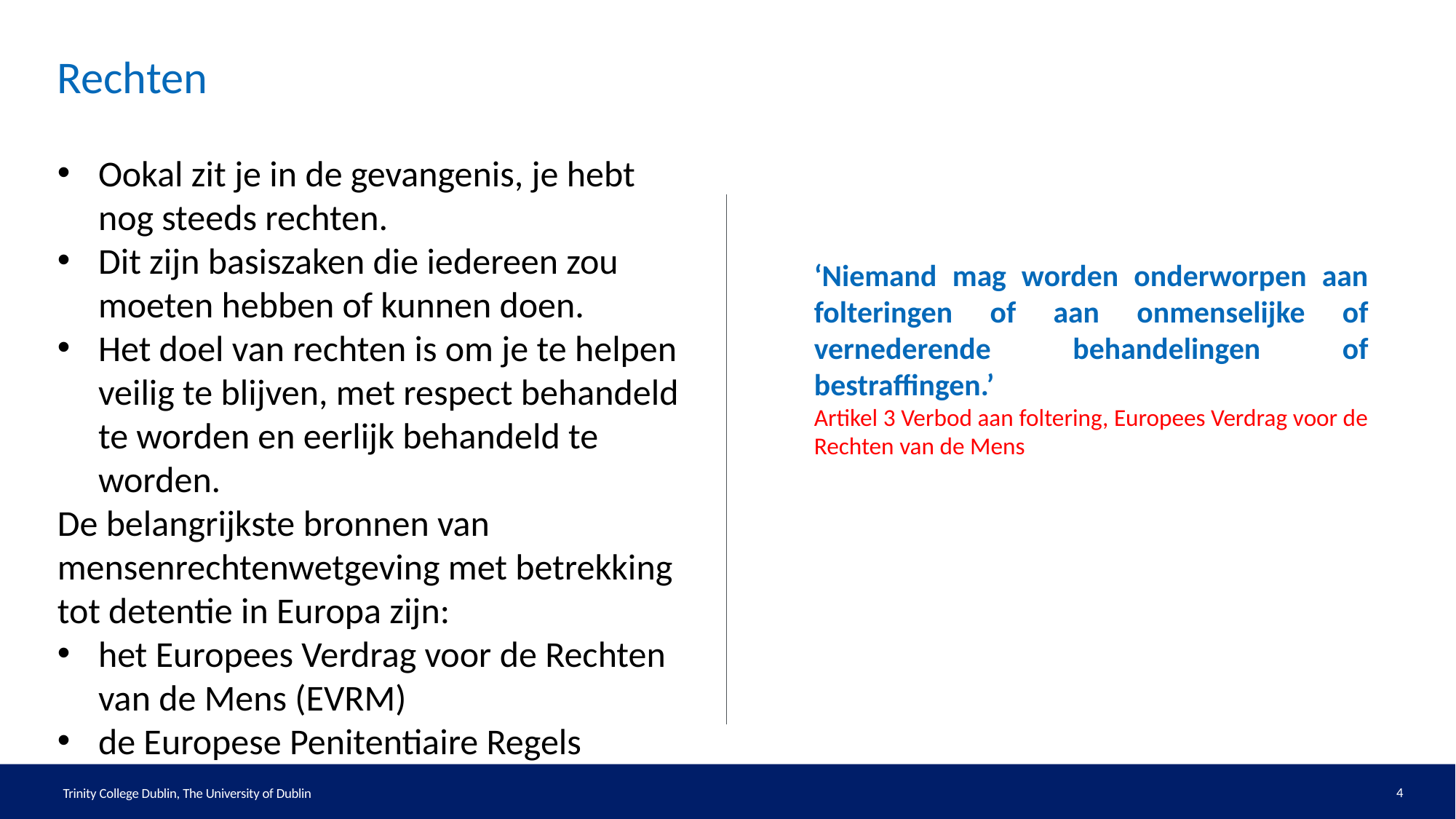

# Rechten

Ookal zit je in de gevangenis, je hebt nog steeds rechten.
Dit zijn basiszaken die iedereen zou moeten hebben of kunnen doen.
Het doel van rechten is om je te helpen veilig te blijven, met respect behandeld te worden en eerlijk behandeld te worden.
De belangrijkste bronnen van mensenrechtenwetgeving met betrekking tot detentie in Europa zijn:
het Europees Verdrag voor de Rechten van de Mens (EVRM)
de Europese Penitentiaire Regels

‘Niemand mag worden onderworpen aan folteringen of aan onmenselijke of vernederende behandelingen of bestraffingen.’
Artikel 3 Verbod aan foltering, Europees Verdrag voor de Rechten van de Mens
4